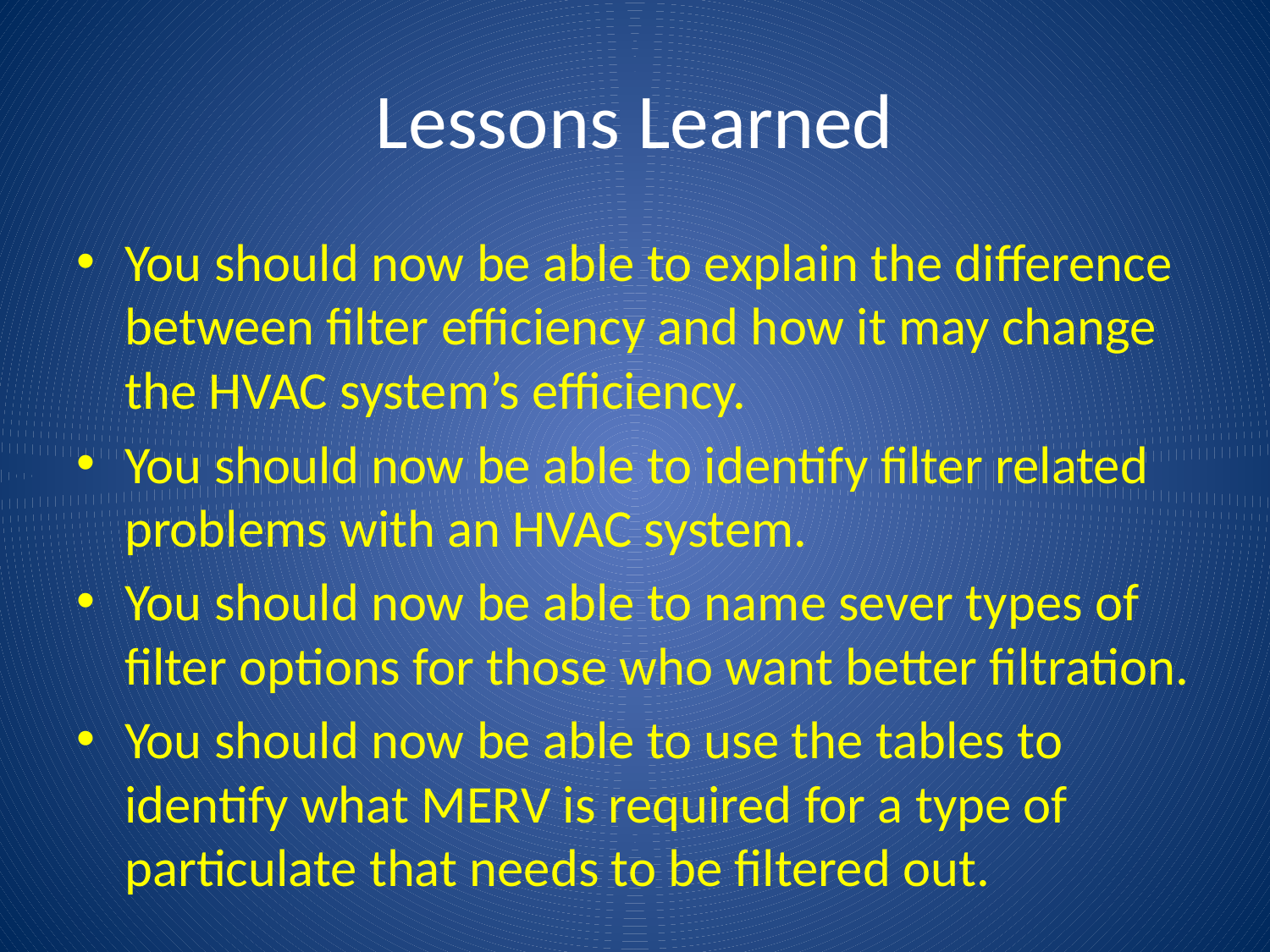

# Lessons Learned
You should now be able to explain the difference between filter efficiency and how it may change the HVAC system’s efficiency.
You should now be able to identify filter related problems with an HVAC system.
You should now be able to name sever types of filter options for those who want better filtration.
You should now be able to use the tables to identify what MERV is required for a type of particulate that needs to be filtered out.